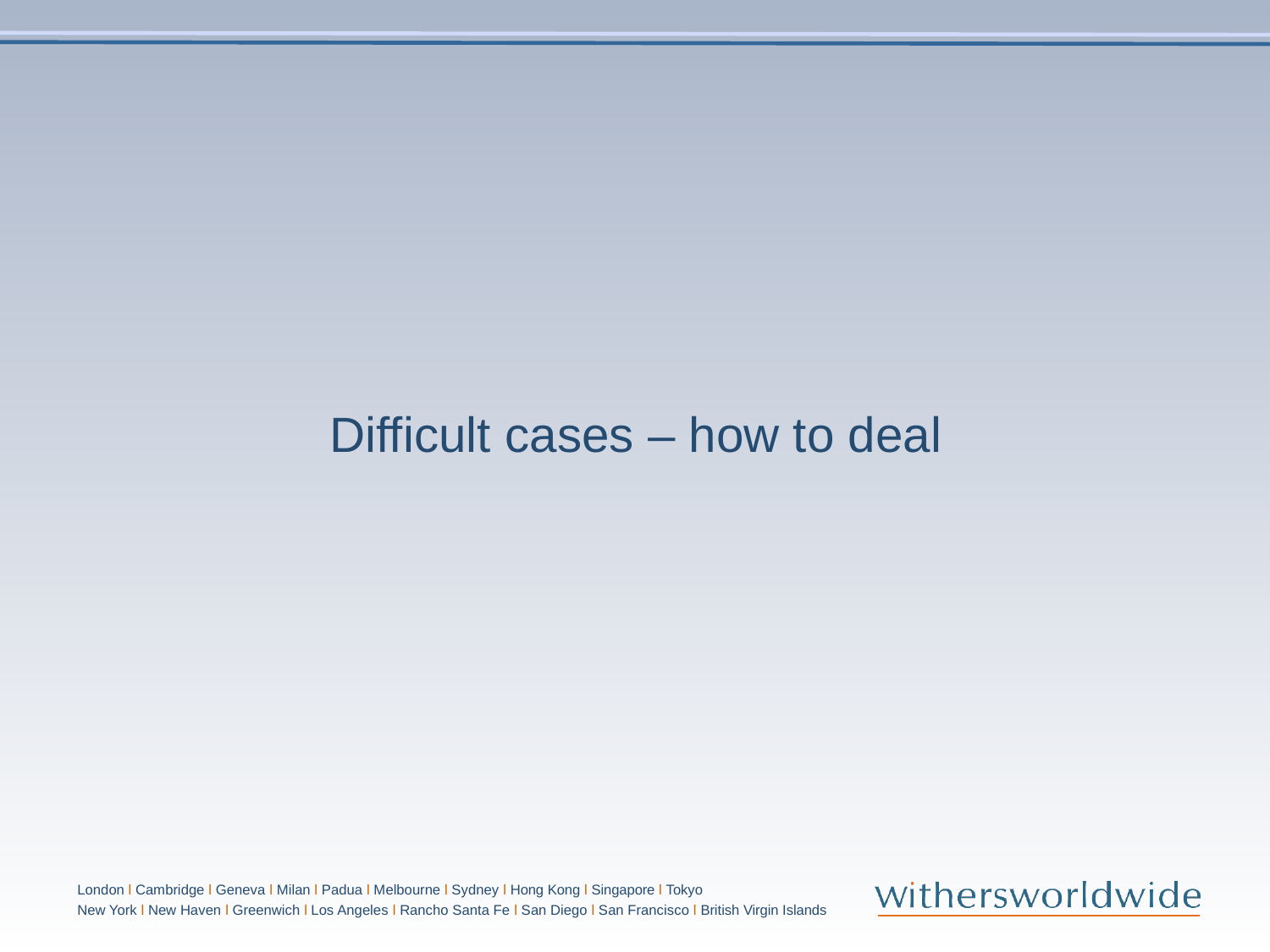

# Difficult cases – how to deal